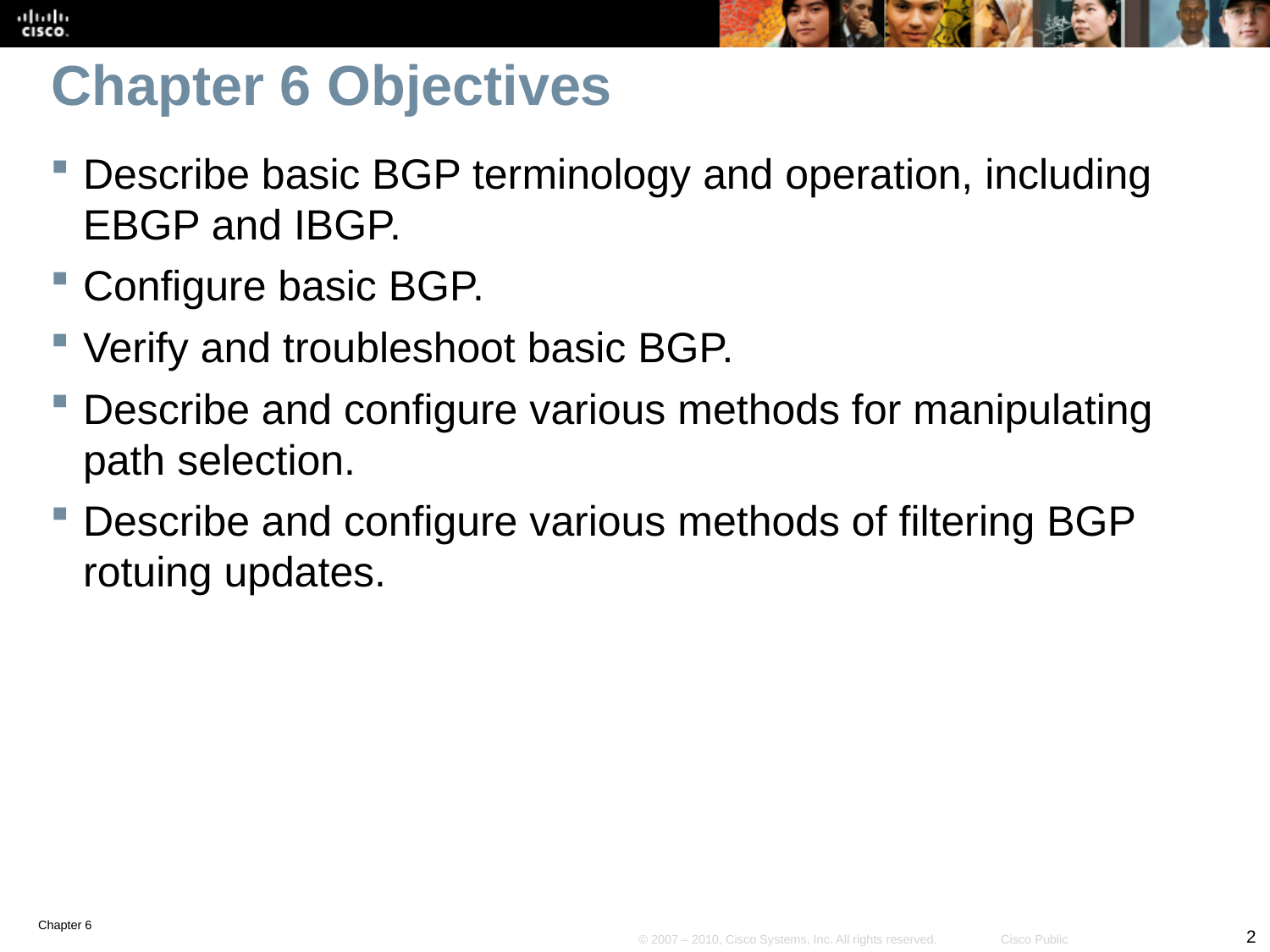

# Chapter 6 Objectives
Describe basic BGP terminology and operation, including EBGP and IBGP.
Configure basic BGP.
Verify and troubleshoot basic BGP.
Describe and configure various methods for manipulating path selection.
Describe and configure various methods of filtering BGP rotuing updates.